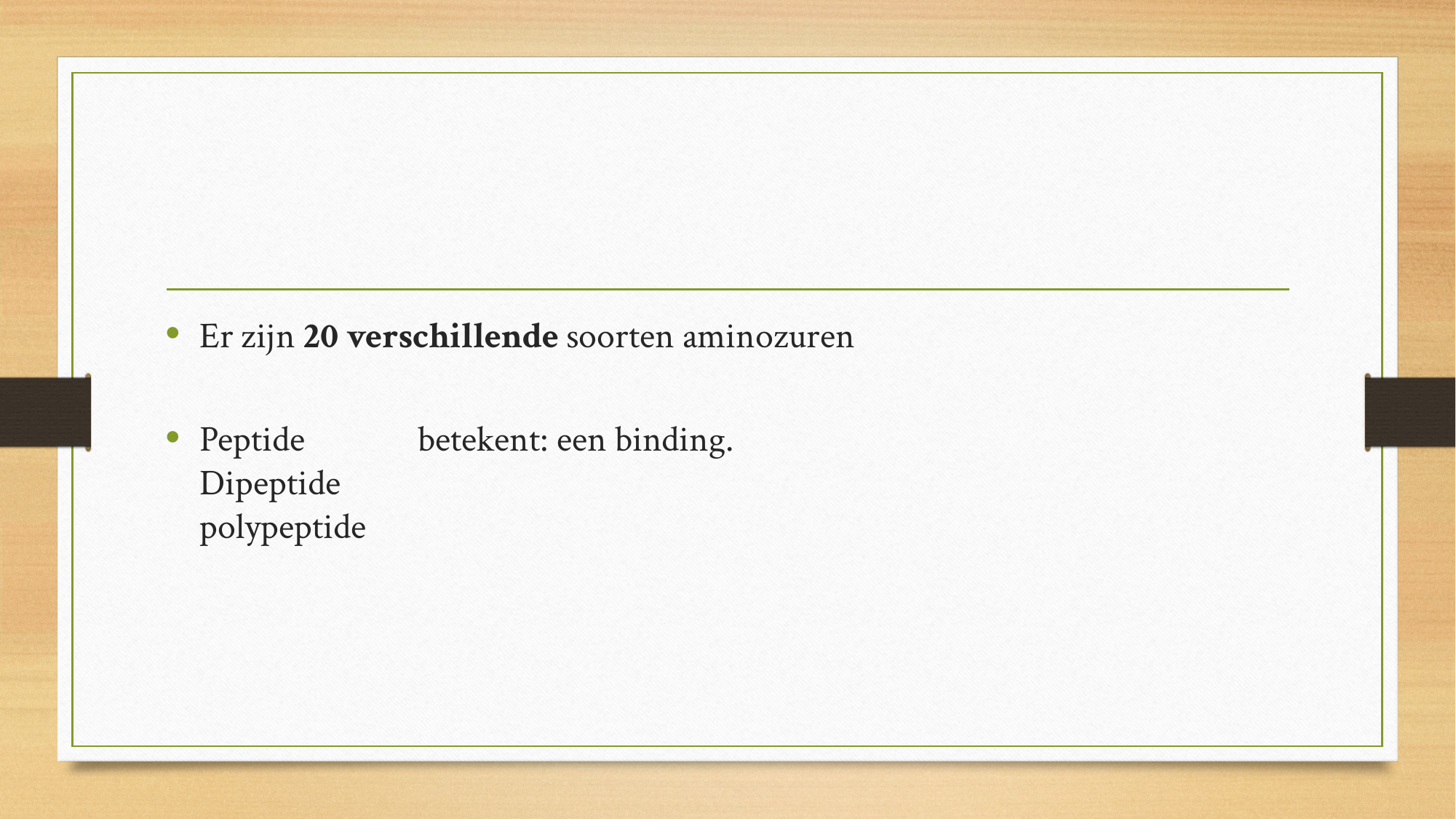

#
Er zijn 20 verschillende soorten aminozuren
Peptide  	betekent: een binding.
Dipeptide
polypeptide